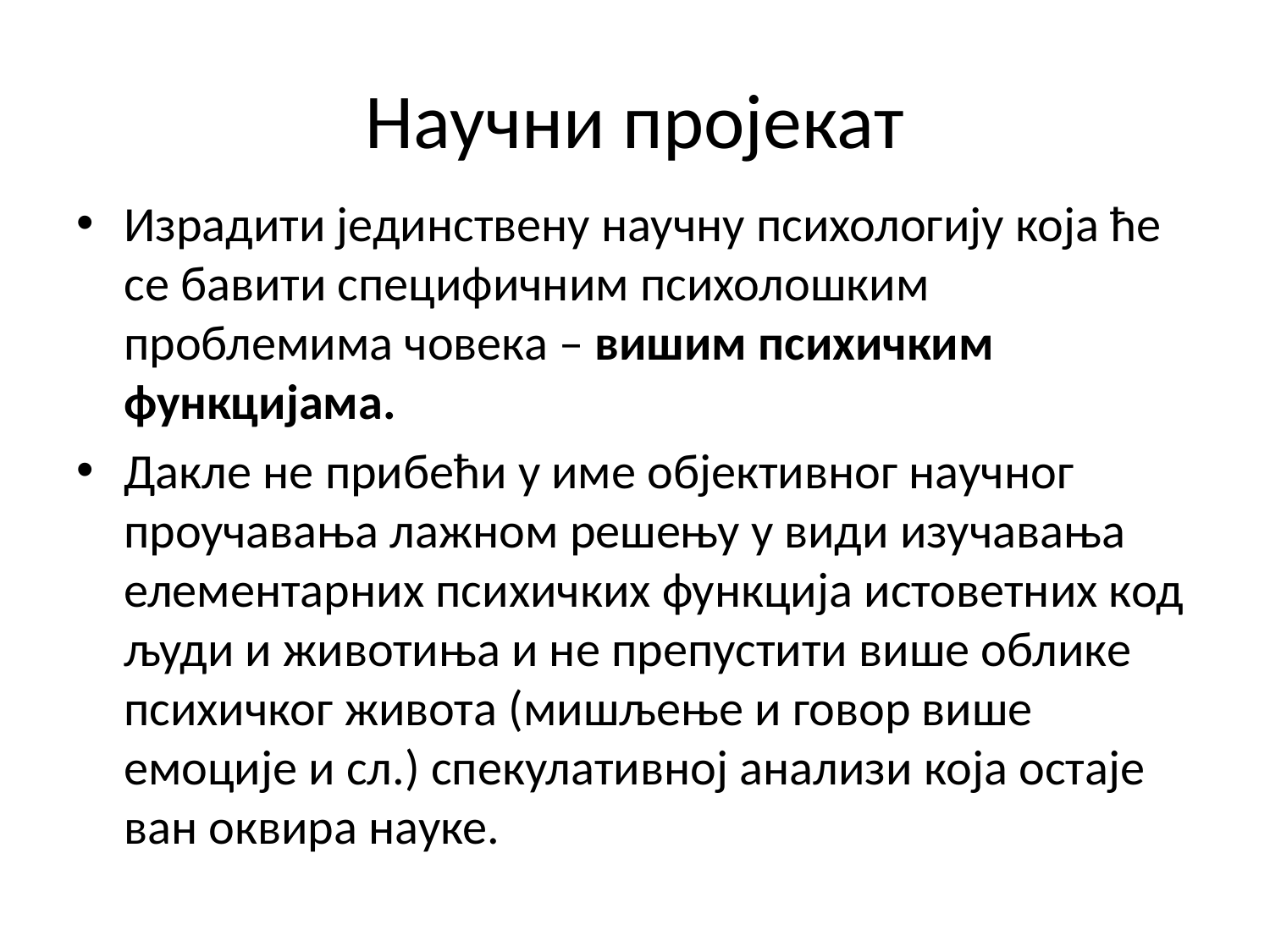

# Научни пројекат
Израдити јединствену научну психологију која ће се бавити специфичним психолошким проблемима човека – вишим психичким функцијама.
Дакле не прибећи у име објективног научног проучавања лажном решењу у види изучавања елементарних психичких функција истоветних код људи и животиња и не препустити више облике психичког живота (мишљење и говор више емоције и сл.) спекулативној анализи која остаје ван оквира науке.